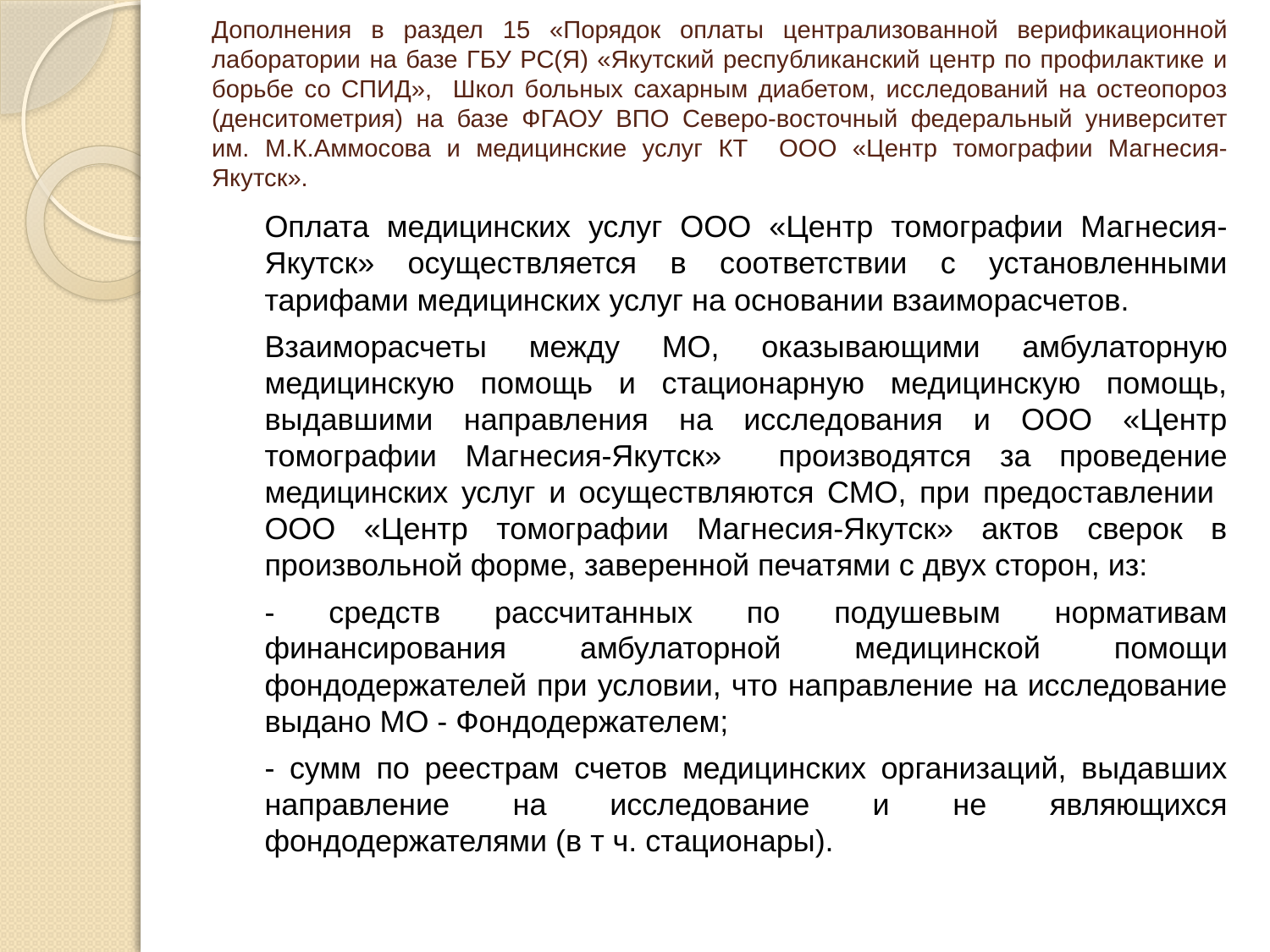

# Дополнения в раздел 15 «Порядок оплаты централизованной верификационной лаборатории на базе ГБУ РС(Я) «Якутский республиканский центр по профилактике и борьбе со СПИД»,  Школ больных сахарным диабетом, исследований на остеопороз (денситометрия) на базе ФГАОУ ВПО Северо-восточный федеральный университет им. М.К.Аммосова и медицинские услуг КТ  ООО «Центр томографии Магнесия-Якутск».
		Оплата медицинских услуг ООО «Центр томографии Магнесия-Якутск» осуществляется в соответствии с установленными тарифами медицинских услуг на основании взаиморасчетов.
		Взаиморасчеты между МО, оказывающими амбулаторную медицинскую помощь и стационарную медицинскую помощь, выдавшими направления на исследования и ООО «Центр томографии Магнесия-Якутск»  производятся за проведение медицинских услуг и осуществляются СМО, при предоставлении  ООО «Центр томографии Магнесия-Якутск» актов сверок в произвольной форме, заверенной печатями с двух сторон, из:
	- средств рассчитанных по подушевым нормативам финансирования амбулаторной медицинской помощи фондодержателей при условии, что направление на исследование выдано МО - Фондодержателем;
	- сумм по реестрам счетов медицинских организаций, выдавших направление на исследование и не являющихся фондодержателями (в т ч. стационары).